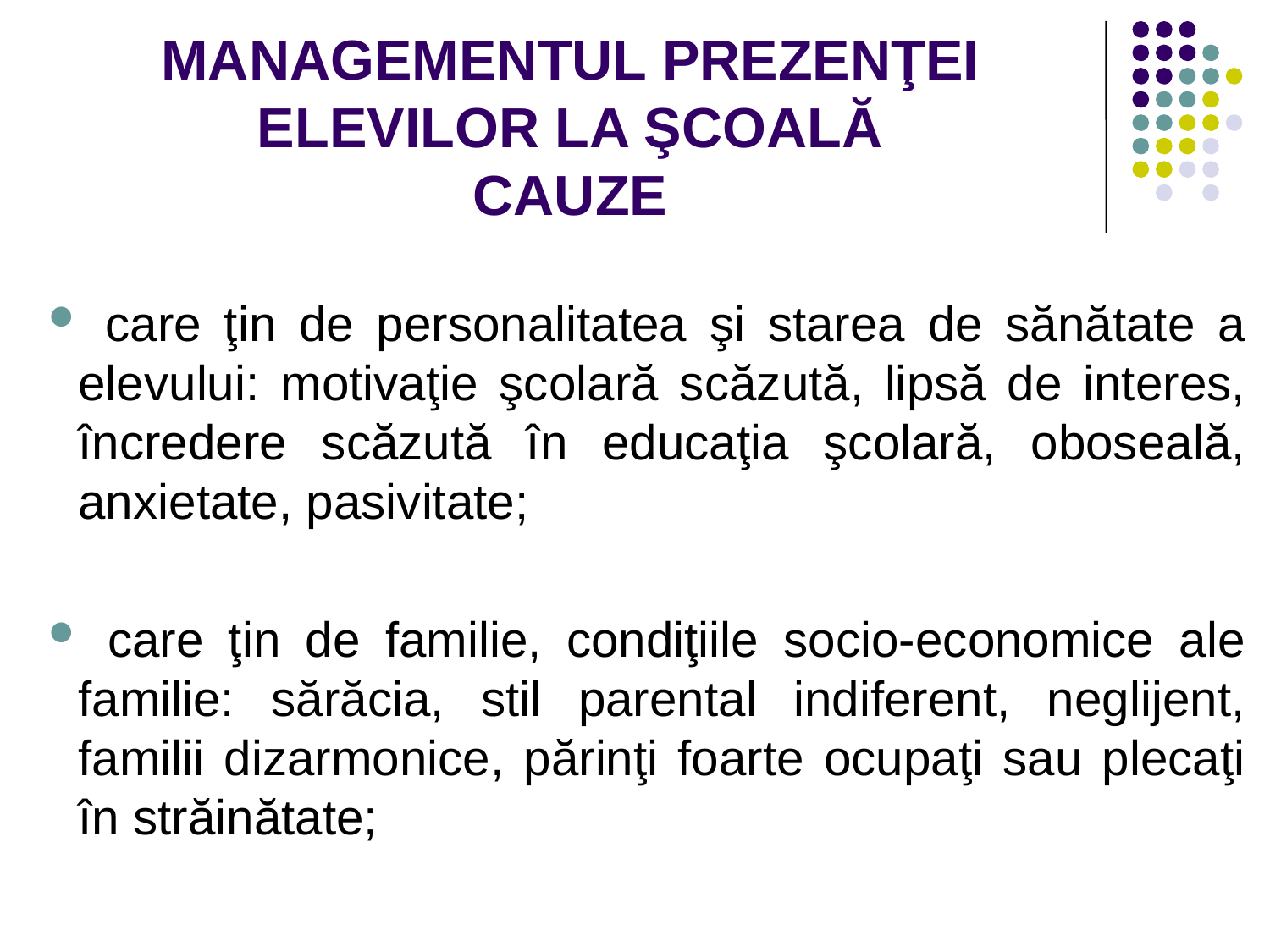

# MANAGEMENTUL PREZENŢEI ELEVILOR LA ŞCOALĂ CAUZE
 care ţin de personalitatea şi starea de sănătate a elevului: motivaţie şcolară scăzută, lipsă de interes, încredere scăzută în educaţia şcolară, oboseală, anxietate, pasivitate;

 care ţin de familie, condiţiile socio-economice ale familie: sărăcia, stil parental indiferent, neglijent, familii dizarmonice, părinţi foarte ocupaţi sau plecaţi în străinătate;